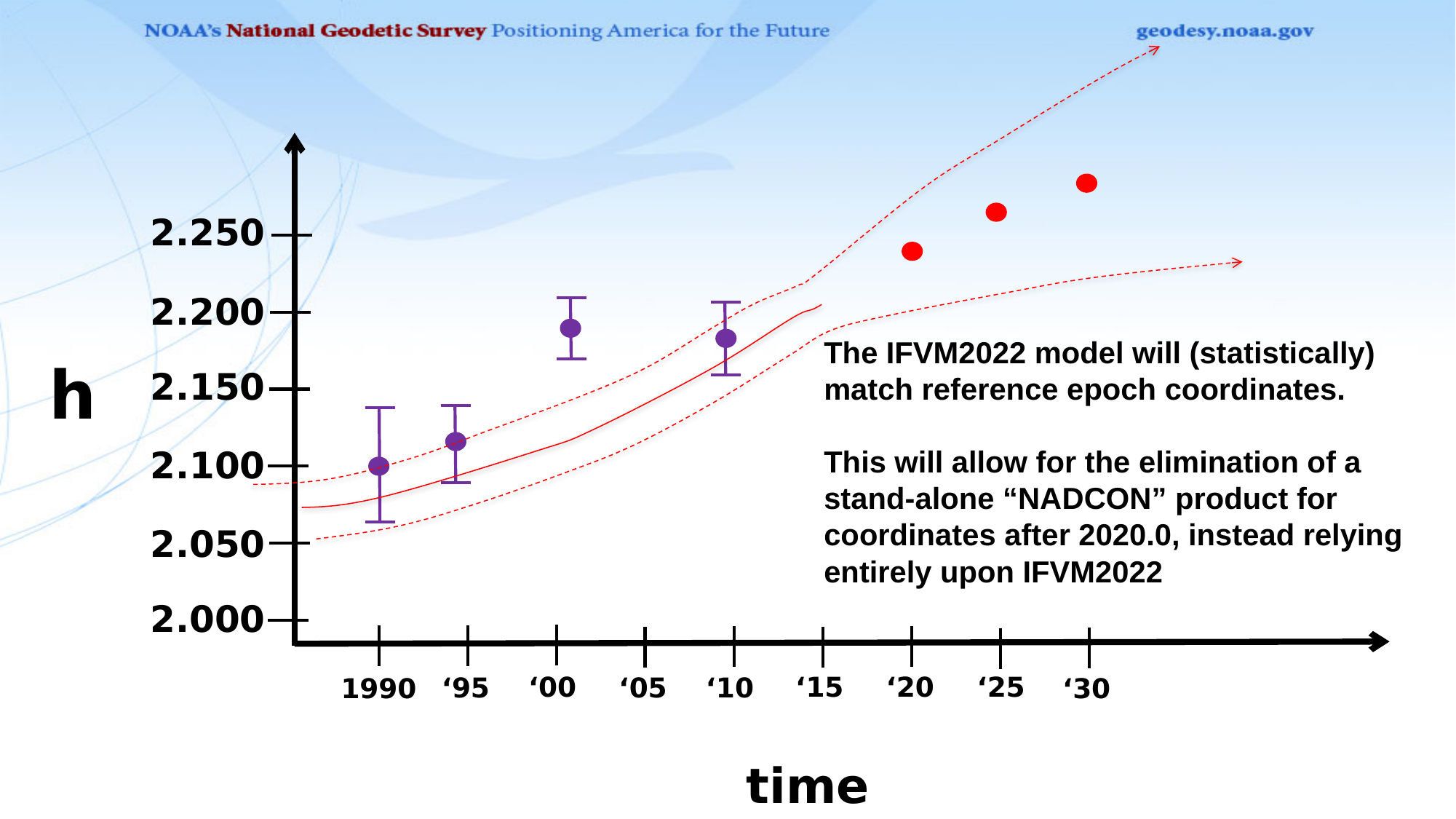

2.250

2.200

The IFVM2022 model will (statistically)
match reference epoch coordinates.

This will allow for the elimination of a
stand-alone “NADCON” product for
coordinates after 2020.0, instead relying
entirely upon IFVM2022

h
2.150

2.100

2.050
2.000
‘00
‘15
‘20
‘25
‘10
‘95
‘05
1990
‘30
time